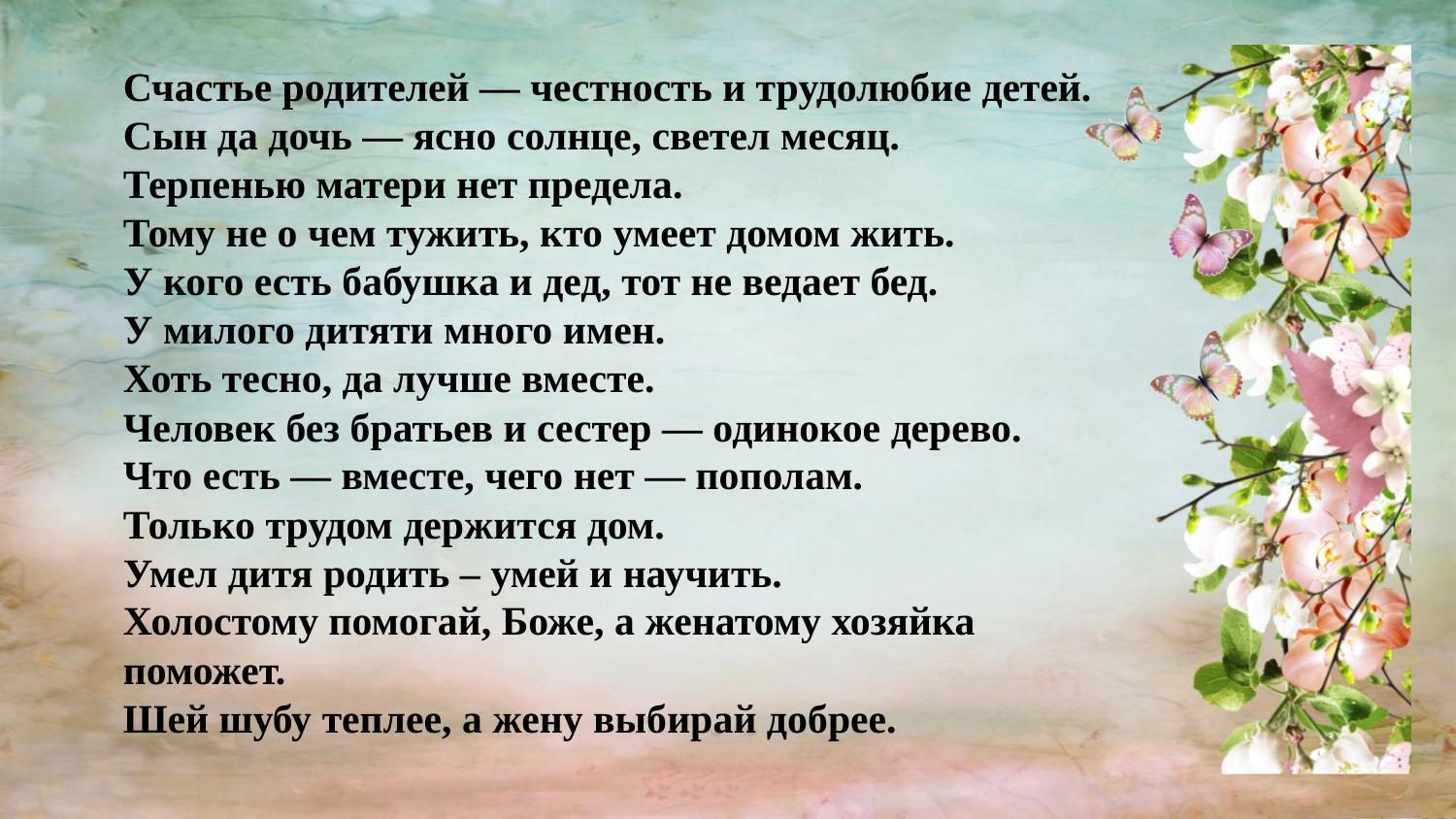

Счастье родителей — честность и трудолюбие детей.
Сын да дочь — ясно солнце, светел месяц.
Терпенью матери нет предела.
Тому не о чем тужить, кто умеет домом жить.
У кого есть бабушка и дед, тот не ведает бед.
У милого дитяти много имен.
Хоть тесно, да лучше вместе.
Человек без братьев и сестер — одинокое дерево.
Что есть — вместе, чего нет — пополам.
Только трудом держится дом.
Умел дитя родить – умей и научить.
Холостому помогай, Боже, а женатому хозяйка поможет.
Шей шубу теплее, а жену выбирай добрее.